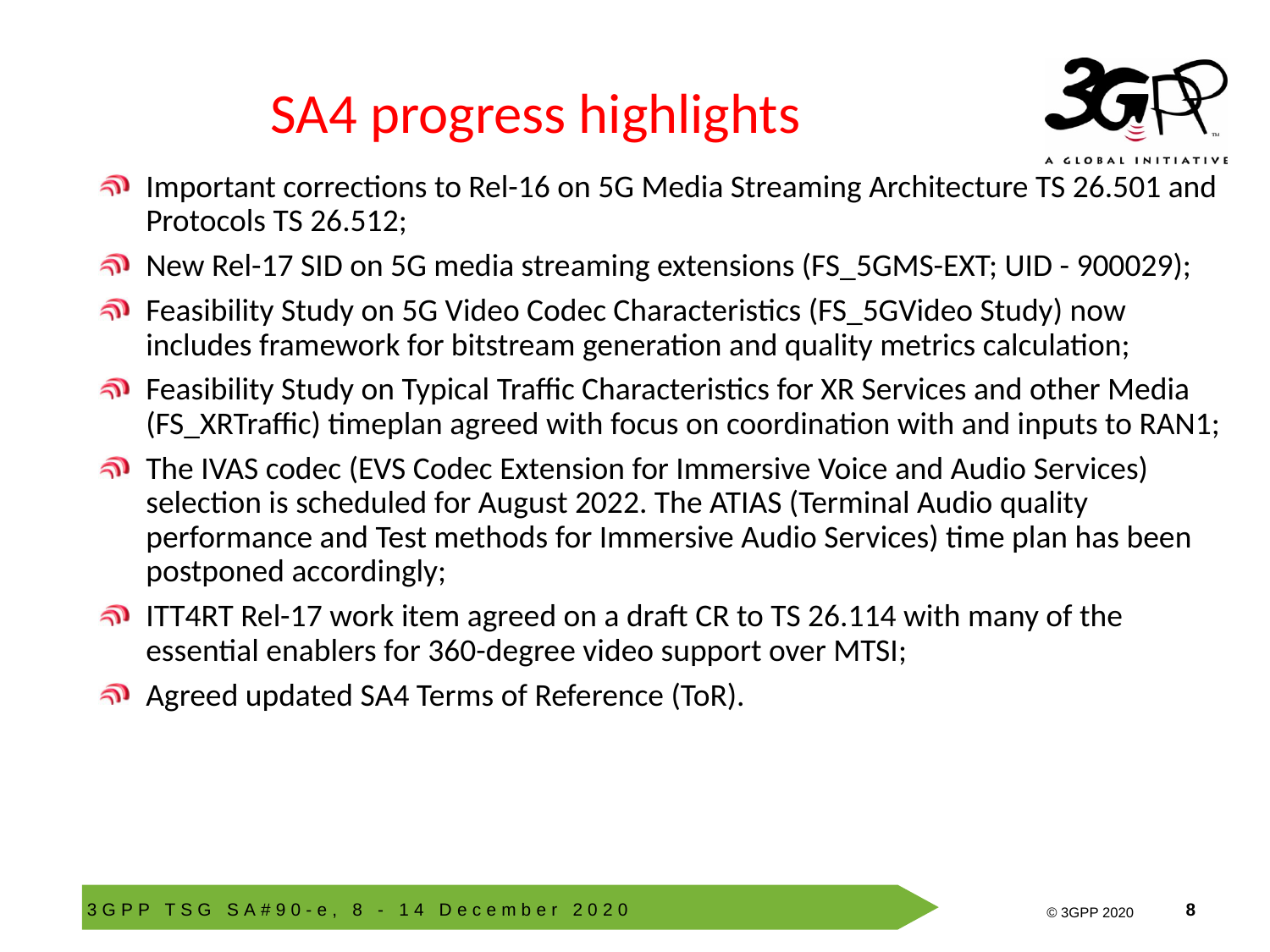

# SA4 progress highlights
Important corrections to Rel-16 on 5G Media Streaming Architecture TS 26.501 and Protocols TS 26.512;
New Rel-17 SID on 5G media streaming extensions (FS_5GMS-EXT; UID - 900029);
Feasibility Study on 5G Video Codec Characteristics (FS_5GVideo Study) now includes framework for bitstream generation and quality metrics calculation;
Feasibility Study on Typical Traffic Characteristics for XR Services and other Media (FS_XRTraffic) timeplan agreed with focus on coordination with and inputs to RAN1;
The IVAS codec (EVS Codec Extension for Immersive Voice and Audio Services) selection is scheduled for August 2022. The ATIAS (Terminal Audio quality performance and Test methods for Immersive Audio Services) time plan has been postponed accordingly;
ITT4RT Rel-17 work item agreed on a draft CR to TS 26.114 with many of the essential enablers for 360-degree video support over MTSI;
Agreed updated SA4 Terms of Reference (ToR).